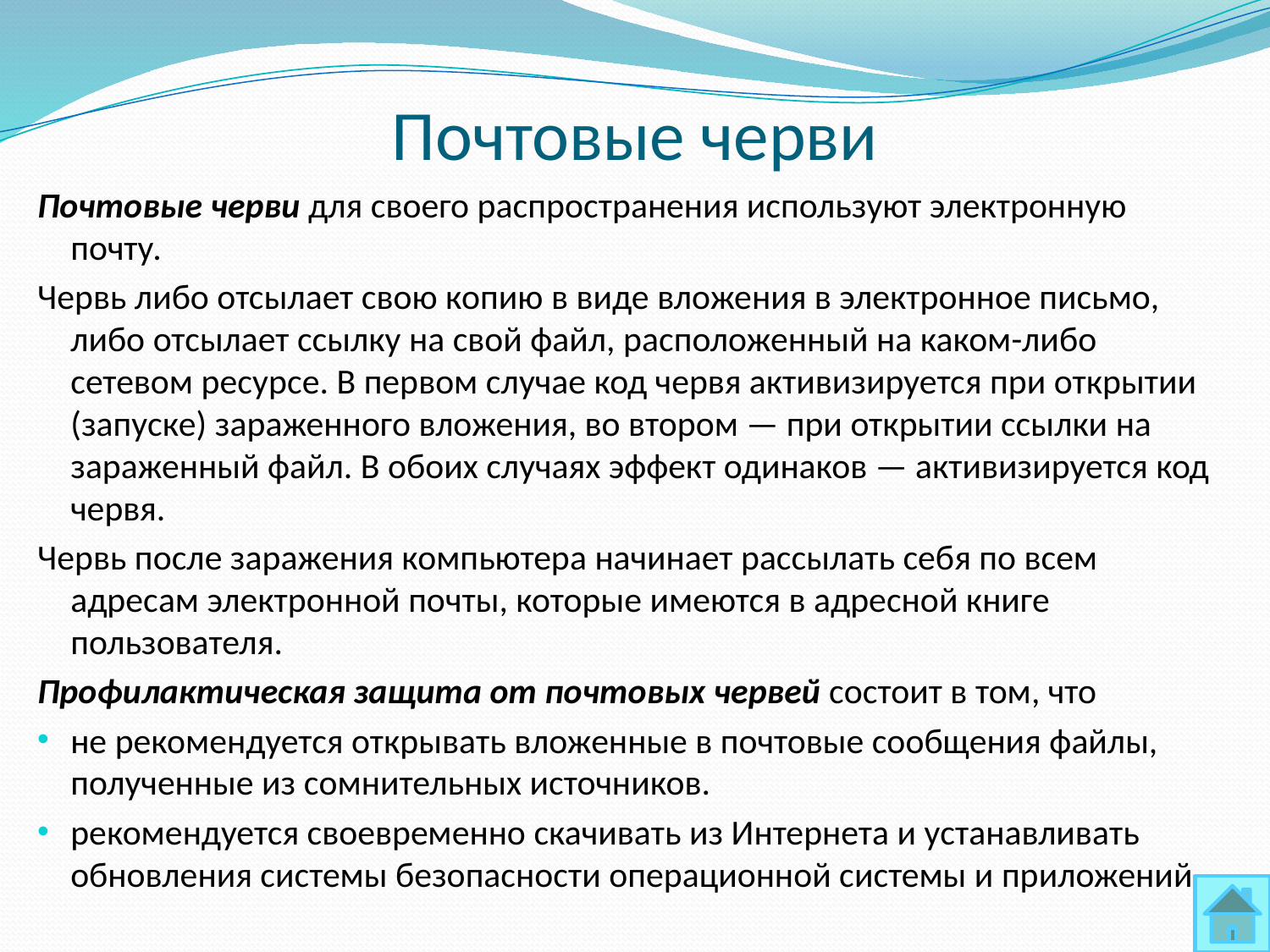

# Почтовые черви
Почтовые черви для своего распространения используют электронную почту.
Червь либо отсылает свою копию в виде вложения в электронное письмо, либо отсылает ссылку на свой файл, расположенный на каком-либо сетевом ресурсе. В первом случае код червя активизируется при открытии (запуске) зараженного вложения, во втором — при открытии ссылки на зараженный файл. В обоих случаях эффект одинаков — активизируется код червя.
Червь после заражения компьютера начинает рассылать себя по всем адресам электронной почты, которые имеются в адресной книге пользователя.
Профилактическая защита от почтовых червей состоит в том, что
не рекомендуется открывать вложенные в почтовые сообщения файлы, полученные из сомнительных источников.
рекомендуется своевременно скачивать из Интернета и устанавливать обновления системы безопасности операционной системы и приложений.